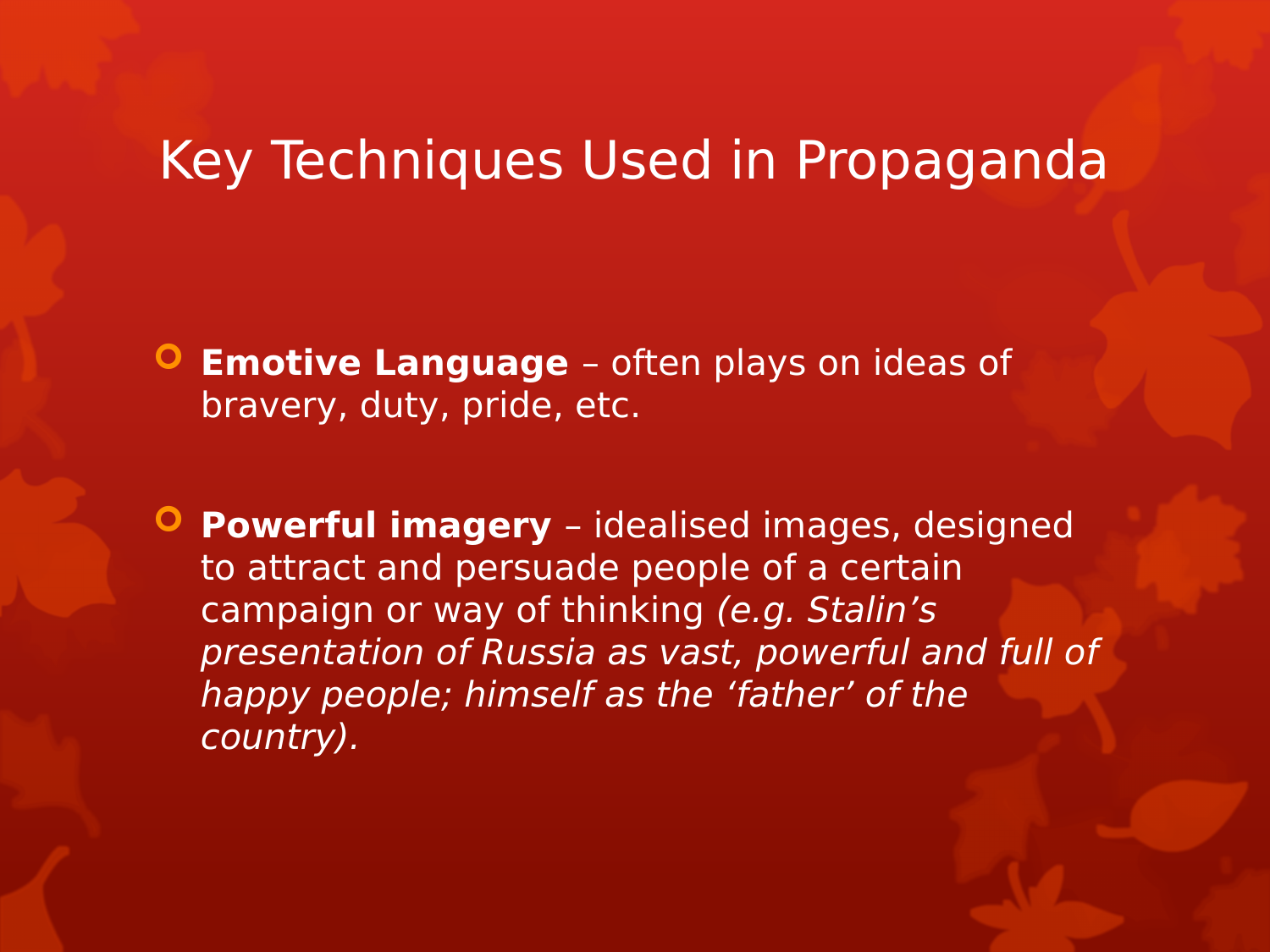

# Key Techniques Used in Propaganda
Emotive Language – often plays on ideas of bravery, duty, pride, etc.

Powerful imagery – idealised images, designed to attract and persuade people of a certain campaign or way of thinking (e.g. Stalin’s presentation of Russia as vast, powerful and full of happy people; himself as the ‘father’ of the country).